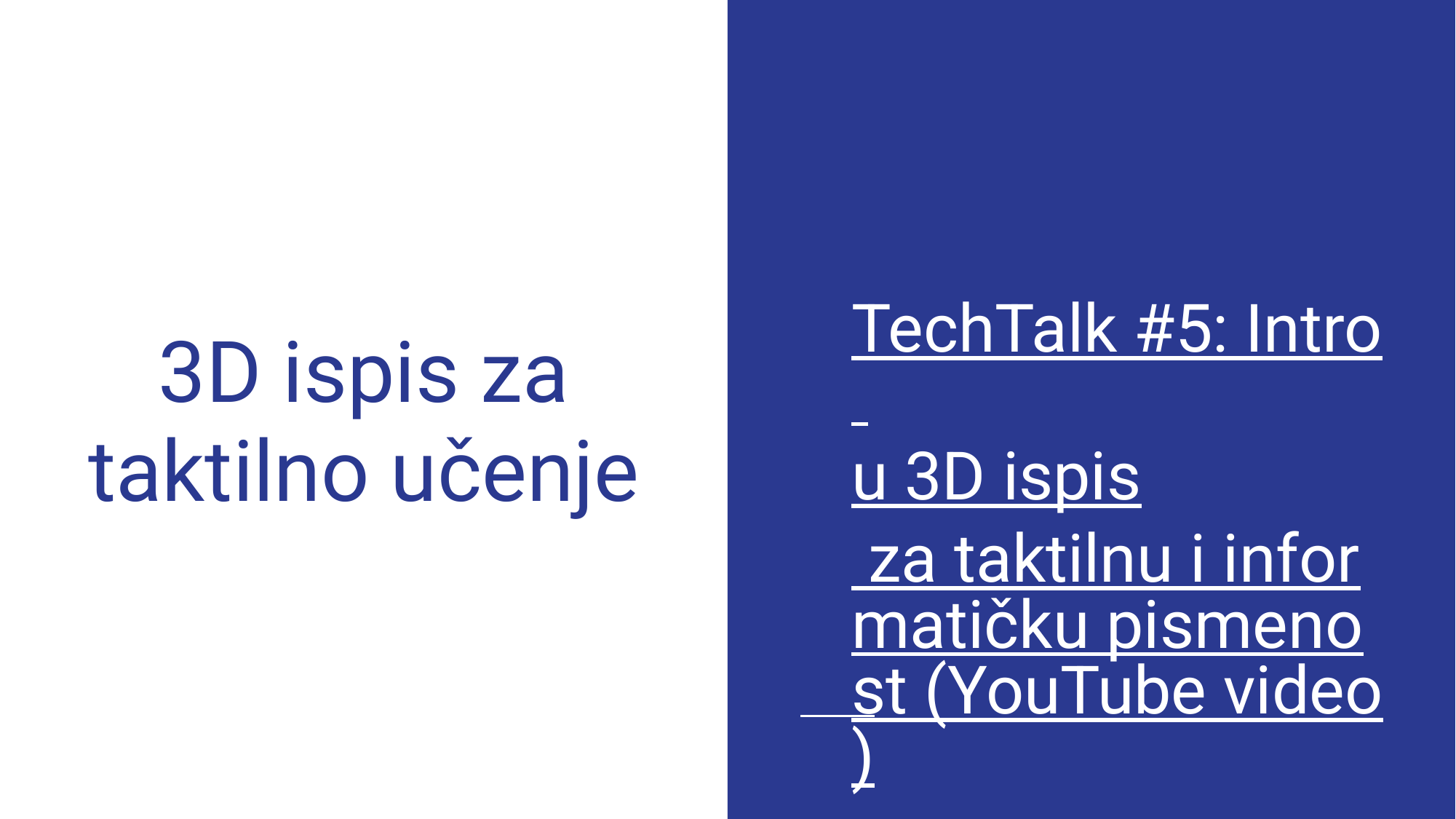

TechTalk #5: Intro u 3D ispis za taktilnu i informatičku pismenost (YouTube video)
# 3D ispis za taktilno učenje